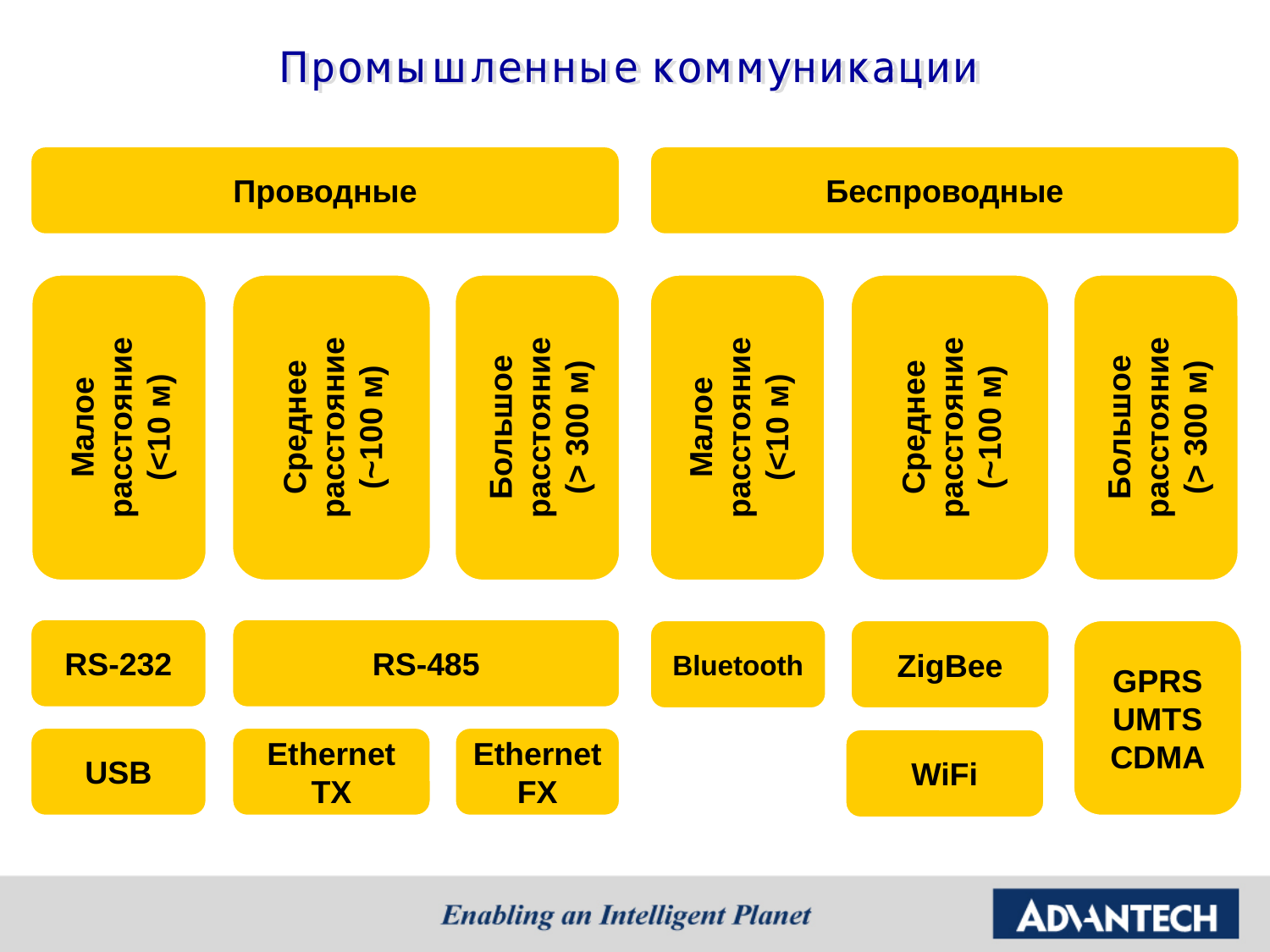

# Промышленные коммуникации
Проводные
Беспроводные
Малое расстояние
(<10 м)
Среднее расстояние
(~100 м)
Большое расстояние
(> 300 м)
Малое расстояние
(<10 м)
Среднее расстояние
(~100 м)
Большое расстояние
(> 300 м)
RS-232
RS-485
Bluetooth
ZigBee
GPRS
UMTS
CDMA
USB
Ethernet TX
Ethernet FX
WiFi